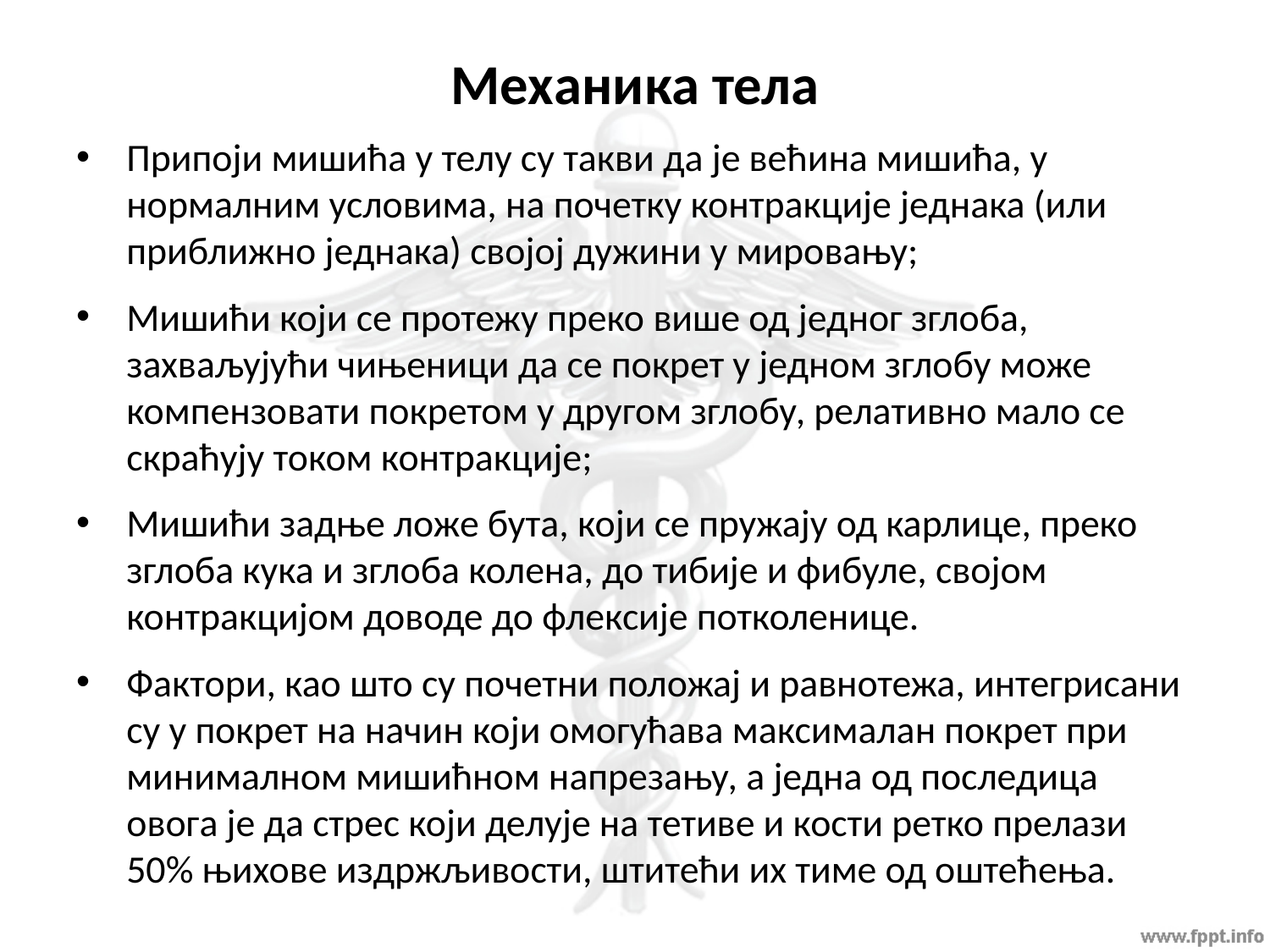

# Механика тела
Припоји мишића у телу су такви да је већина мишића, у нормалним условима, на почетку контракције једнака (или приближно једнака) својој дужини у мировању;

Мишићи који се протежу преко више од једног зглоба, захваљујући чињеници да се покрет у једном зглобу може компензовати покретом у другом зглобу, релативно мало се скраћују током контракције;

Мишићи задње ложе бута, који се пружају од карлице, преко зглоба кука и зглоба колена, до тибије и фибуле, својом контракцијом доводе до флексије потколенице.

Фактори, као што су почетни положај и равнотежа, интегрисани су у покрет на начин који омогућава максималан покрет при минималном мишићном напрезању, а једна од последица овога је да стрес који делује на тетиве и кости ретко прелази 50% њихове издржљивости, штитећи их тиме од оштећења.